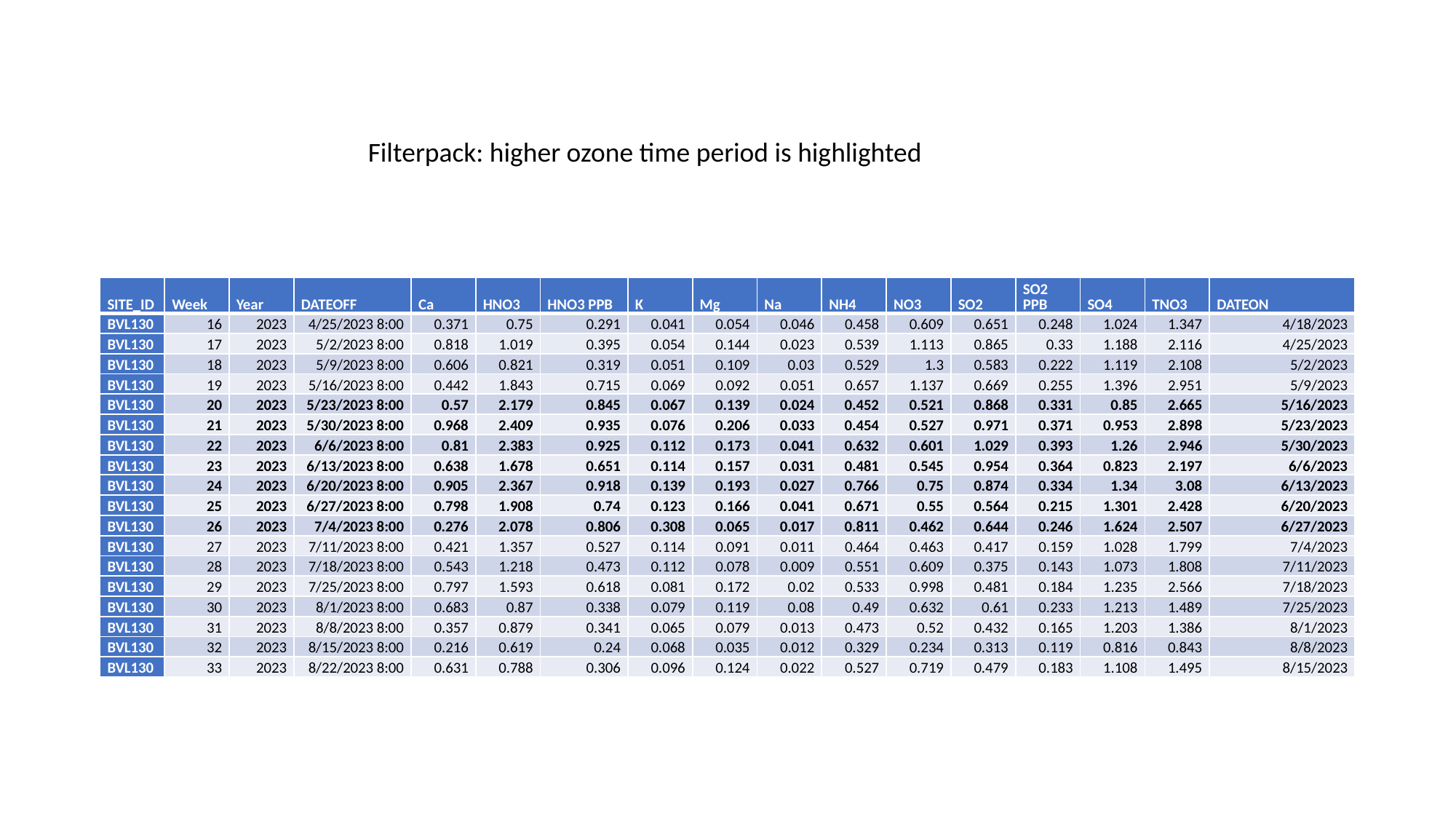

Filterpack: higher ozone time period is highlighted
| SITE\_ID | Week | Year | DATEOFF | Ca | HNO3 | HNO3 PPB | K | Mg | Na | NH4 | NO3 | SO2 | SO2 PPB | SO4 | TNO3 | DATEON |
| --- | --- | --- | --- | --- | --- | --- | --- | --- | --- | --- | --- | --- | --- | --- | --- | --- |
| BVL130 | 16 | 2023 | 4/25/2023 8:00 | 0.371 | 0.75 | 0.291 | 0.041 | 0.054 | 0.046 | 0.458 | 0.609 | 0.651 | 0.248 | 1.024 | 1.347 | 4/18/2023 |
| BVL130 | 17 | 2023 | 5/2/2023 8:00 | 0.818 | 1.019 | 0.395 | 0.054 | 0.144 | 0.023 | 0.539 | 1.113 | 0.865 | 0.33 | 1.188 | 2.116 | 4/25/2023 |
| BVL130 | 18 | 2023 | 5/9/2023 8:00 | 0.606 | 0.821 | 0.319 | 0.051 | 0.109 | 0.03 | 0.529 | 1.3 | 0.583 | 0.222 | 1.119 | 2.108 | 5/2/2023 |
| BVL130 | 19 | 2023 | 5/16/2023 8:00 | 0.442 | 1.843 | 0.715 | 0.069 | 0.092 | 0.051 | 0.657 | 1.137 | 0.669 | 0.255 | 1.396 | 2.951 | 5/9/2023 |
| BVL130 | 20 | 2023 | 5/23/2023 8:00 | 0.57 | 2.179 | 0.845 | 0.067 | 0.139 | 0.024 | 0.452 | 0.521 | 0.868 | 0.331 | 0.85 | 2.665 | 5/16/2023 |
| BVL130 | 21 | 2023 | 5/30/2023 8:00 | 0.968 | 2.409 | 0.935 | 0.076 | 0.206 | 0.033 | 0.454 | 0.527 | 0.971 | 0.371 | 0.953 | 2.898 | 5/23/2023 |
| BVL130 | 22 | 2023 | 6/6/2023 8:00 | 0.81 | 2.383 | 0.925 | 0.112 | 0.173 | 0.041 | 0.632 | 0.601 | 1.029 | 0.393 | 1.26 | 2.946 | 5/30/2023 |
| BVL130 | 23 | 2023 | 6/13/2023 8:00 | 0.638 | 1.678 | 0.651 | 0.114 | 0.157 | 0.031 | 0.481 | 0.545 | 0.954 | 0.364 | 0.823 | 2.197 | 6/6/2023 |
| BVL130 | 24 | 2023 | 6/20/2023 8:00 | 0.905 | 2.367 | 0.918 | 0.139 | 0.193 | 0.027 | 0.766 | 0.75 | 0.874 | 0.334 | 1.34 | 3.08 | 6/13/2023 |
| BVL130 | 25 | 2023 | 6/27/2023 8:00 | 0.798 | 1.908 | 0.74 | 0.123 | 0.166 | 0.041 | 0.671 | 0.55 | 0.564 | 0.215 | 1.301 | 2.428 | 6/20/2023 |
| BVL130 | 26 | 2023 | 7/4/2023 8:00 | 0.276 | 2.078 | 0.806 | 0.308 | 0.065 | 0.017 | 0.811 | 0.462 | 0.644 | 0.246 | 1.624 | 2.507 | 6/27/2023 |
| BVL130 | 27 | 2023 | 7/11/2023 8:00 | 0.421 | 1.357 | 0.527 | 0.114 | 0.091 | 0.011 | 0.464 | 0.463 | 0.417 | 0.159 | 1.028 | 1.799 | 7/4/2023 |
| BVL130 | 28 | 2023 | 7/18/2023 8:00 | 0.543 | 1.218 | 0.473 | 0.112 | 0.078 | 0.009 | 0.551 | 0.609 | 0.375 | 0.143 | 1.073 | 1.808 | 7/11/2023 |
| BVL130 | 29 | 2023 | 7/25/2023 8:00 | 0.797 | 1.593 | 0.618 | 0.081 | 0.172 | 0.02 | 0.533 | 0.998 | 0.481 | 0.184 | 1.235 | 2.566 | 7/18/2023 |
| BVL130 | 30 | 2023 | 8/1/2023 8:00 | 0.683 | 0.87 | 0.338 | 0.079 | 0.119 | 0.08 | 0.49 | 0.632 | 0.61 | 0.233 | 1.213 | 1.489 | 7/25/2023 |
| BVL130 | 31 | 2023 | 8/8/2023 8:00 | 0.357 | 0.879 | 0.341 | 0.065 | 0.079 | 0.013 | 0.473 | 0.52 | 0.432 | 0.165 | 1.203 | 1.386 | 8/1/2023 |
| BVL130 | 32 | 2023 | 8/15/2023 8:00 | 0.216 | 0.619 | 0.24 | 0.068 | 0.035 | 0.012 | 0.329 | 0.234 | 0.313 | 0.119 | 0.816 | 0.843 | 8/8/2023 |
| BVL130 | 33 | 2023 | 8/22/2023 8:00 | 0.631 | 0.788 | 0.306 | 0.096 | 0.124 | 0.022 | 0.527 | 0.719 | 0.479 | 0.183 | 1.108 | 1.495 | 8/15/2023 |